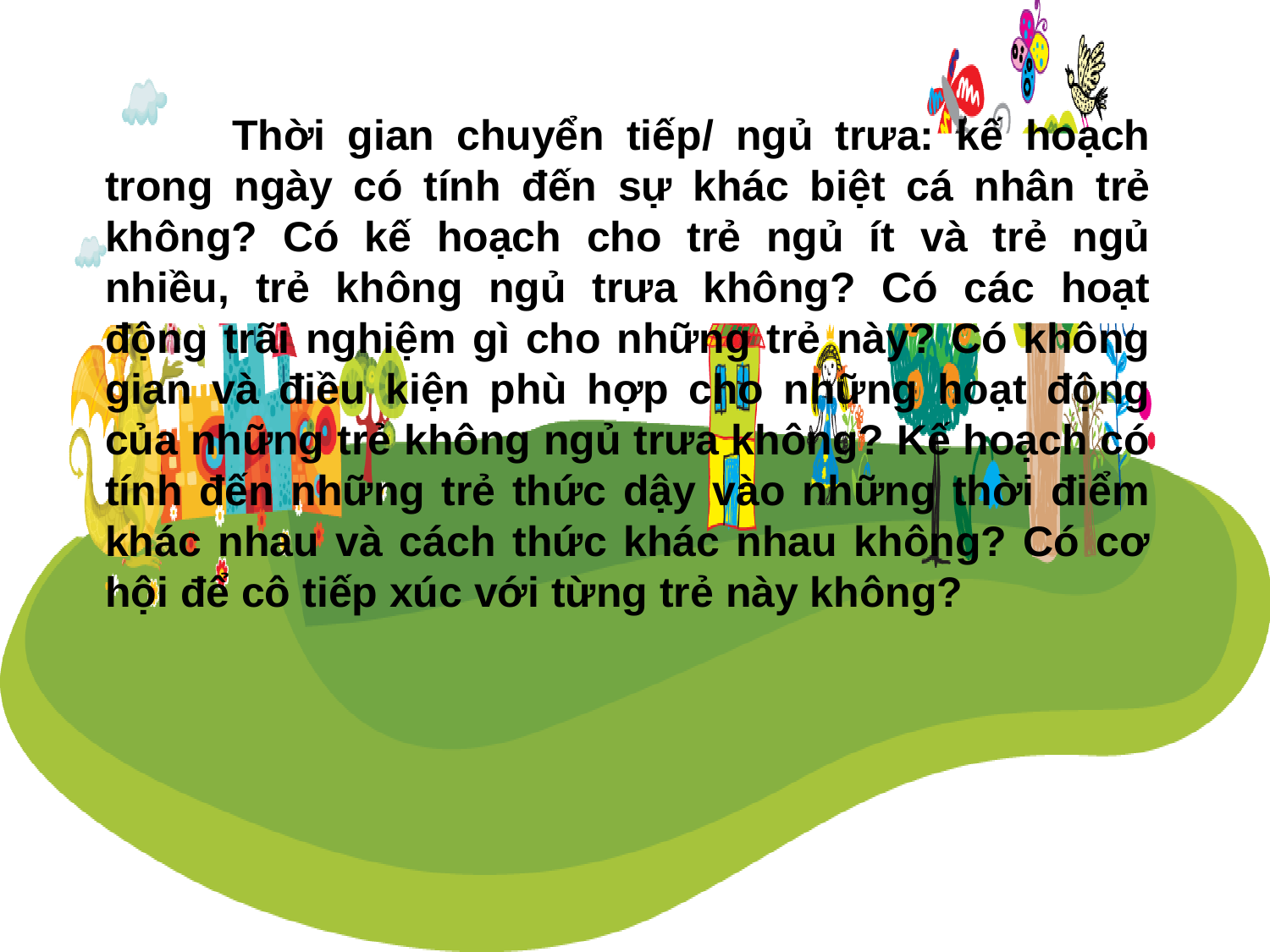

Thời gian chuyển tiếp/ ngủ trưa: kế hoạch trong ngày có tính đến sự khác biệt cá nhân trẻ không? Có kế hoạch cho trẻ ngủ ít và trẻ ngủ nhiều, trẻ không ngủ trưa không? Có các hoạt động trãi nghiệm gì cho những trẻ này? Có không gian và điều kiện phù hợp cho những hoạt động của những trẻ không ngủ trưa không? Kế hoạch có tính đến những trẻ thức dậy vào những thời điểm khác nhau và cách thức khác nhau không? Có cơ hội để cô tiếp xúc với từng trẻ này không?